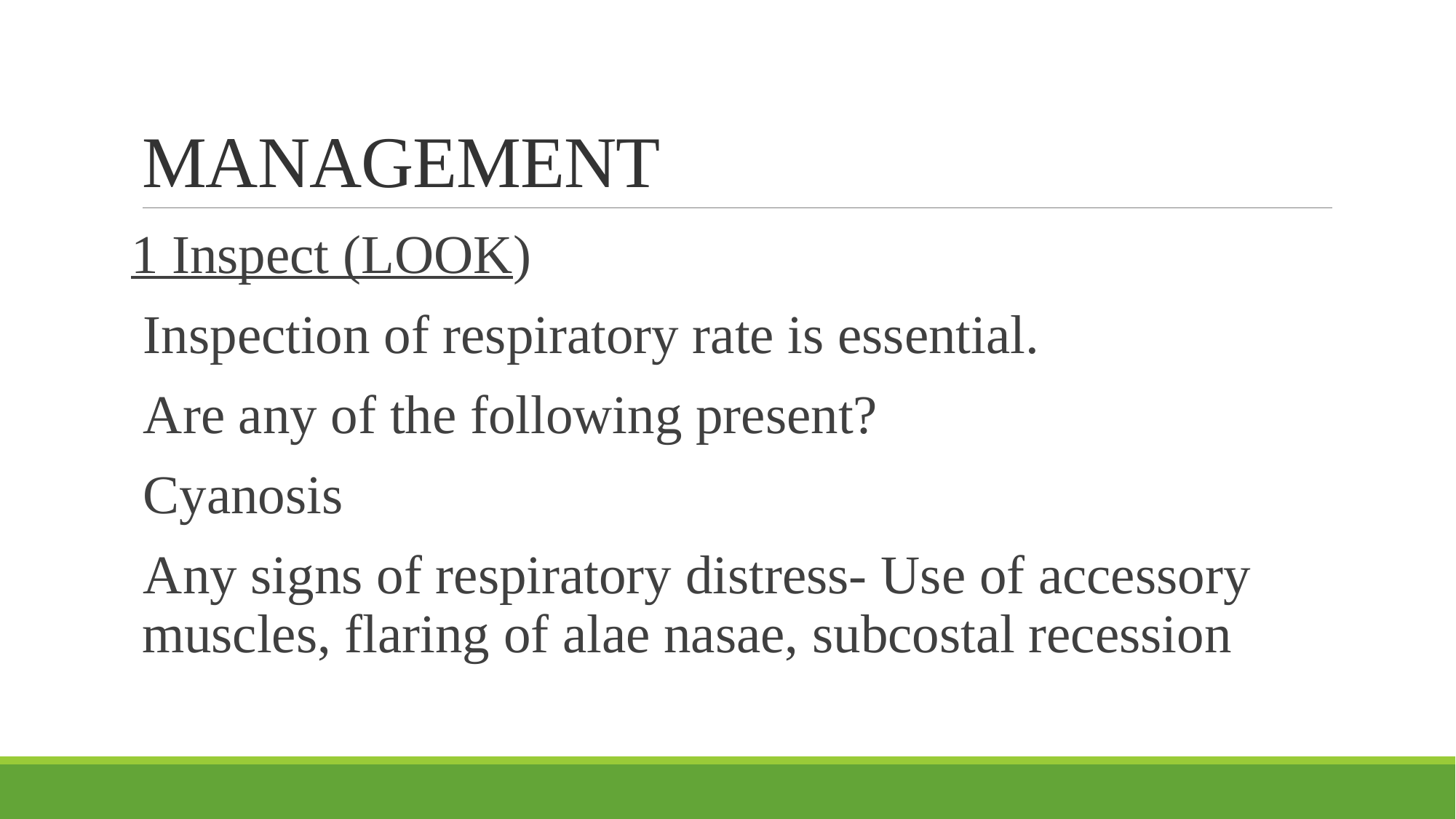

# MANAGEMENT
1 Inspect (LOOK)
Inspection of respiratory rate is essential.
Are any of the following present?
Cyanosis
Any signs of respiratory distress- Use of accessory muscles, flaring of alae nasae, subcostal recession